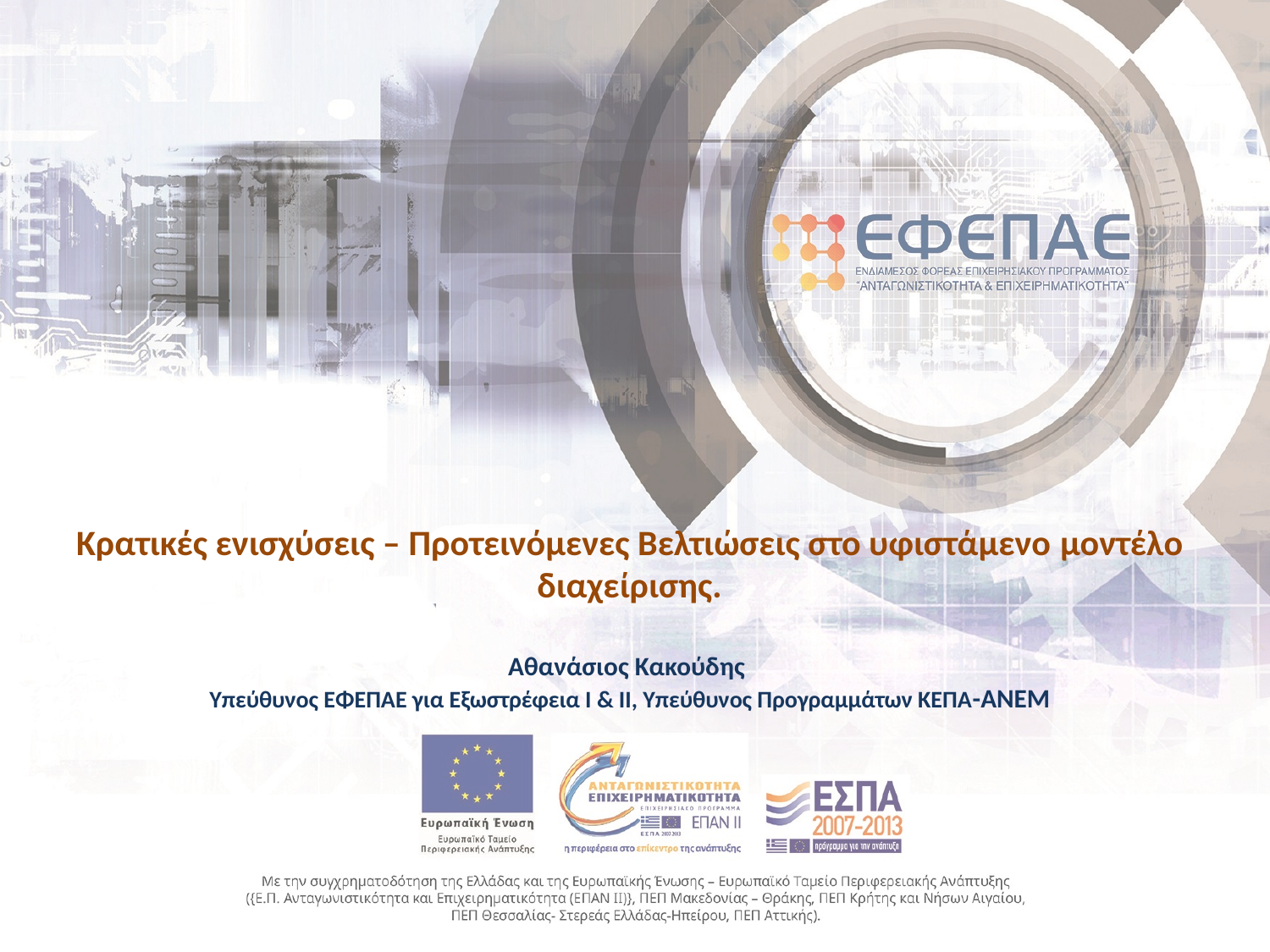

# Κρατικές ενισχύσεις – Προτεινόμενες Βελτιώσεις στο υφιστάμενο μοντέλο διαχείρισης. Αθανάσιος Κακούδης Υπεύθυνος ΕΦΕΠΑΕ για Εξωστρέφεια Ι & ΙΙ, Υπεύθυνος Προγραμμάτων ΚΕΠΑ-ΑΝΕΜ